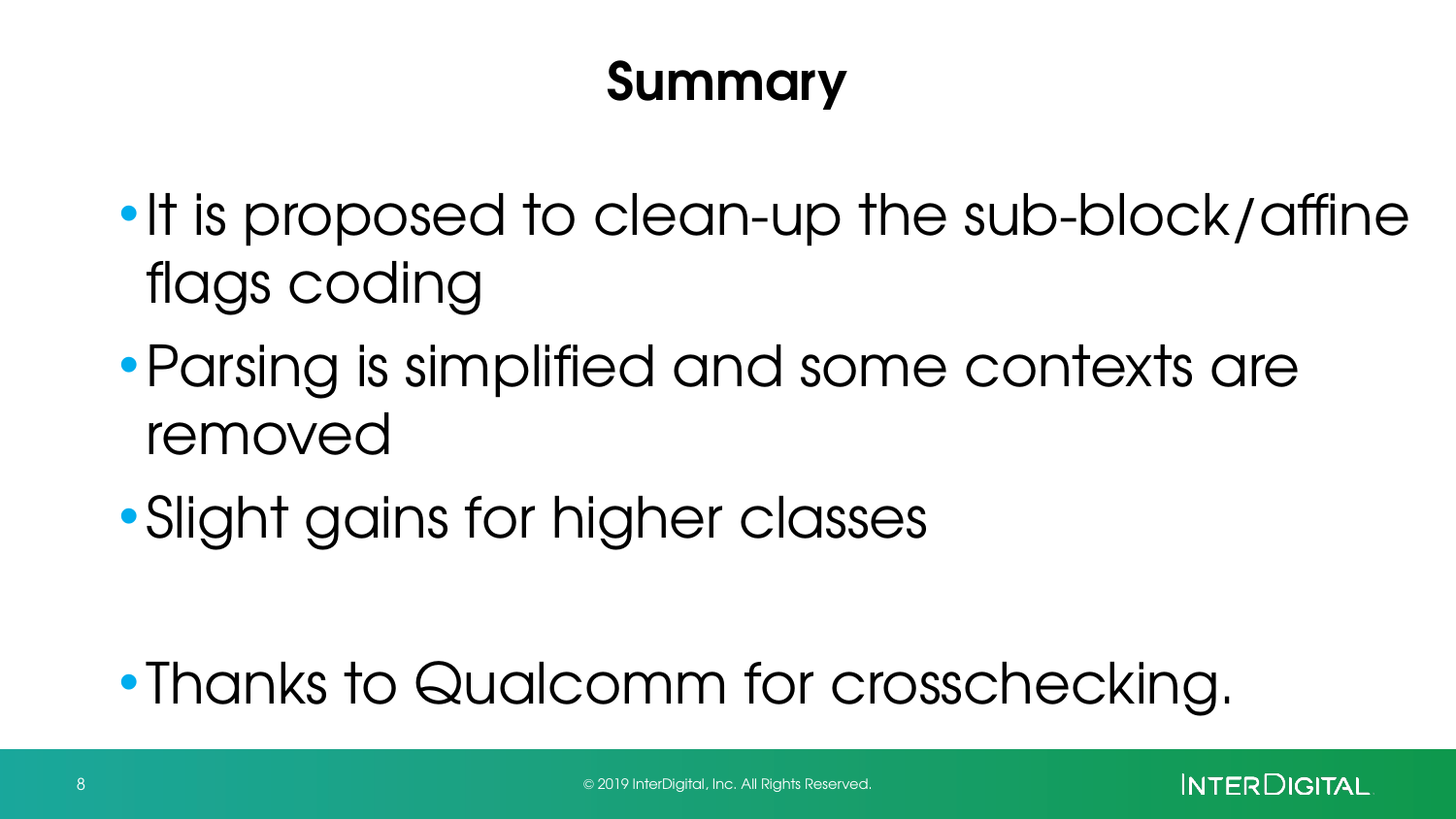

# Summary

It is proposed to clean-up the sub-block/affine flags coding
Parsing is simplified and some contexts are removed
Slight gains for higher classes

Thanks to Qualcomm for crosschecking.

8
© 2019 InterDigital, Inc. All Rights Reserved.